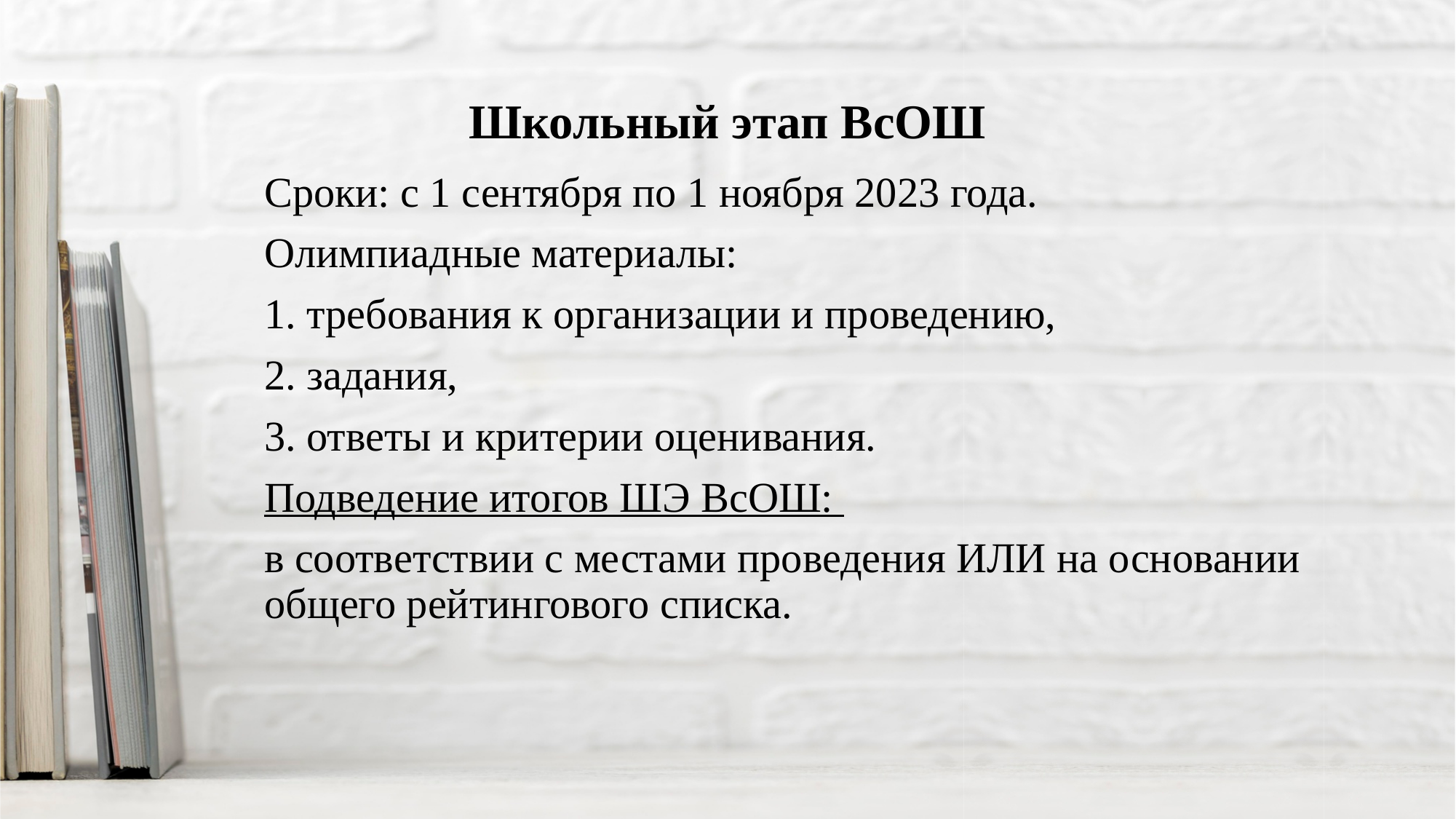

# Школьный этап ВсОШ
Сроки: с 1 сентября по 1 ноября 2023 года.
Олимпиадные материалы:
1. требования к организации и проведению,
2. задания,
3. ответы и критерии оценивания.
Подведение итогов ШЭ ВсОШ:
в соответствии с местами проведения ИЛИ на основании общего рейтингового списка.